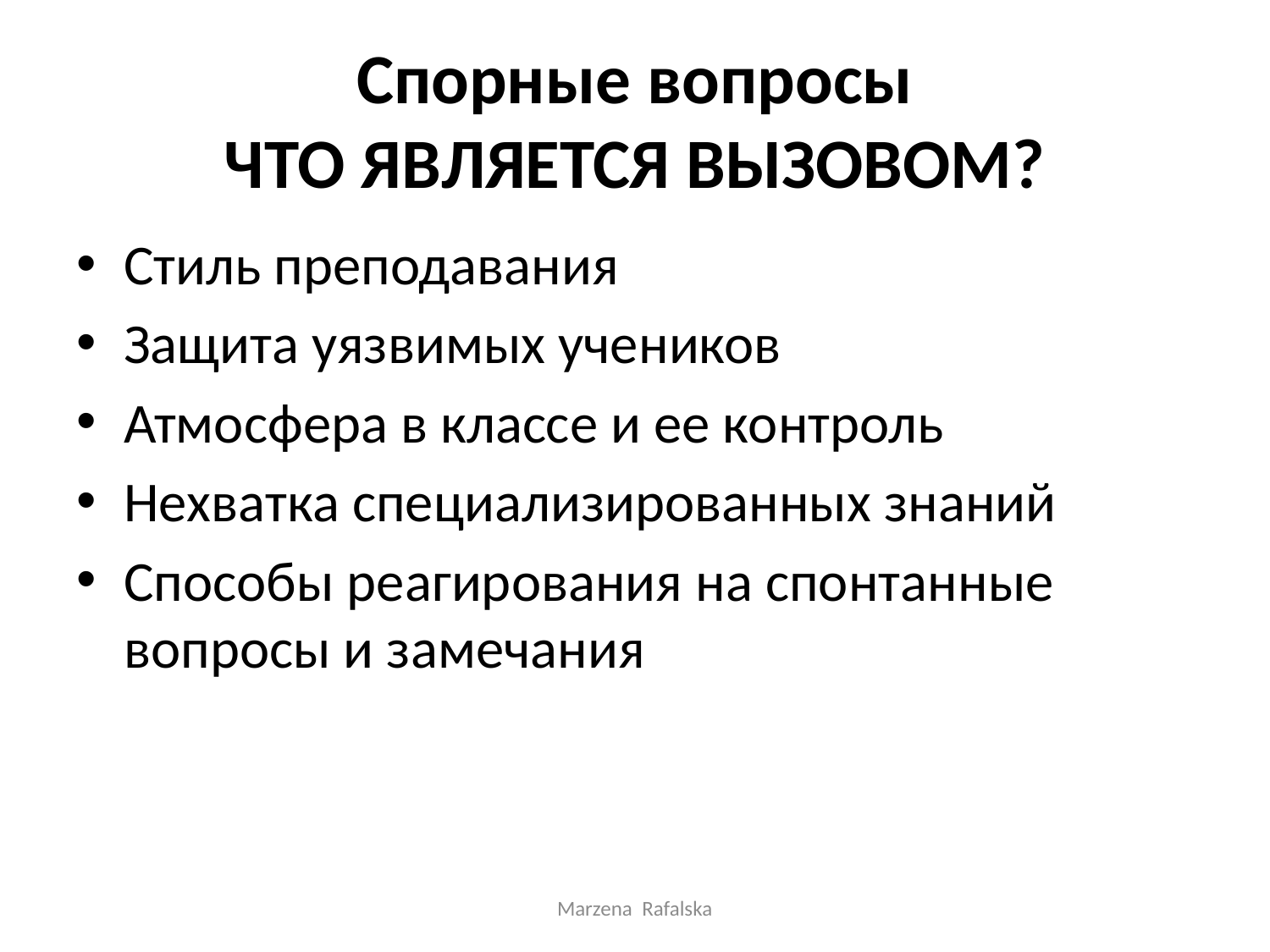

# Спорные вопросы Что является вызовом?
Стиль преподавания
Защита уязвимых учеников
Атмосфера в классе и ее контроль
Нехватка специализированных знаний
Способы реагирования на спонтанные вопросы и замечания
Marzena  Rafalska